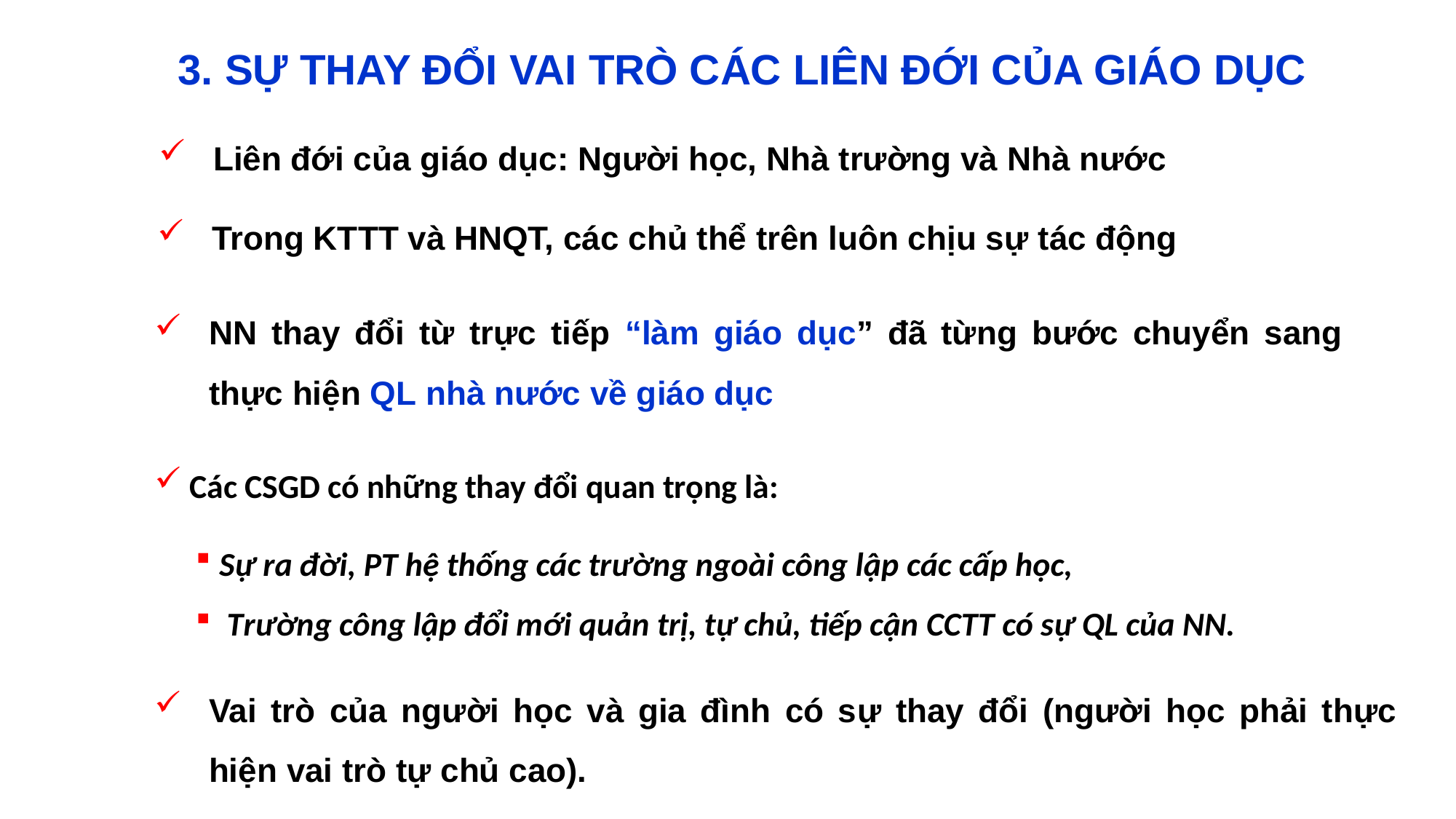

3. SỰ THAY ĐỔI VAI TRÒ CÁC LIÊN ĐỚI CỦA GIÁO DỤC
Liên đới của giáo dục: Người học, Nhà trường và Nhà nước
Trong KTTT và HNQT, các chủ thể trên luôn chịu sự tác động
NN thay đổi từ trực tiếp “làm giáo dục” đã từng bước chuyển sang thực hiện QL nhà nước về giáo dục
 Các CSGD có những thay đổi quan trọng là:
Sự ra đời, PT hệ thống các trường ngoài công lập các cấp học,
 Trường công lập đổi mới quản trị, tự chủ, tiếp cận CCTT có sự QL của NN.
Vai trò của người học và gia đình có sự thay đổi (người học phải thực hiện vai trò tự chủ cao).